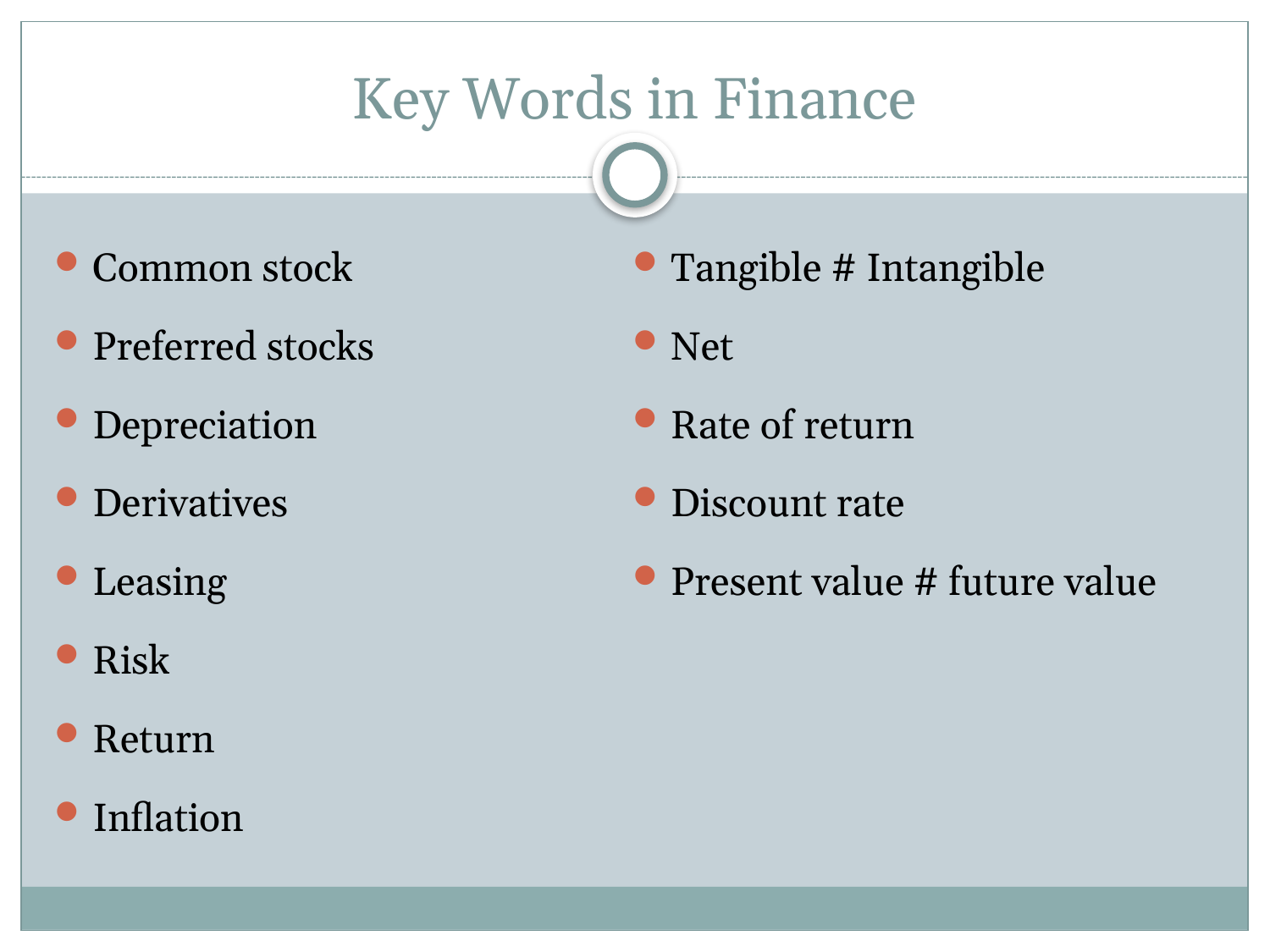

# Key Words in Finance
Common stock
Preferred stocks
Depreciation
Derivatives
Leasing
Risk
Return
Inflation
Tangible # Intangible
Net
Rate of return
Discount rate
Present value # future value